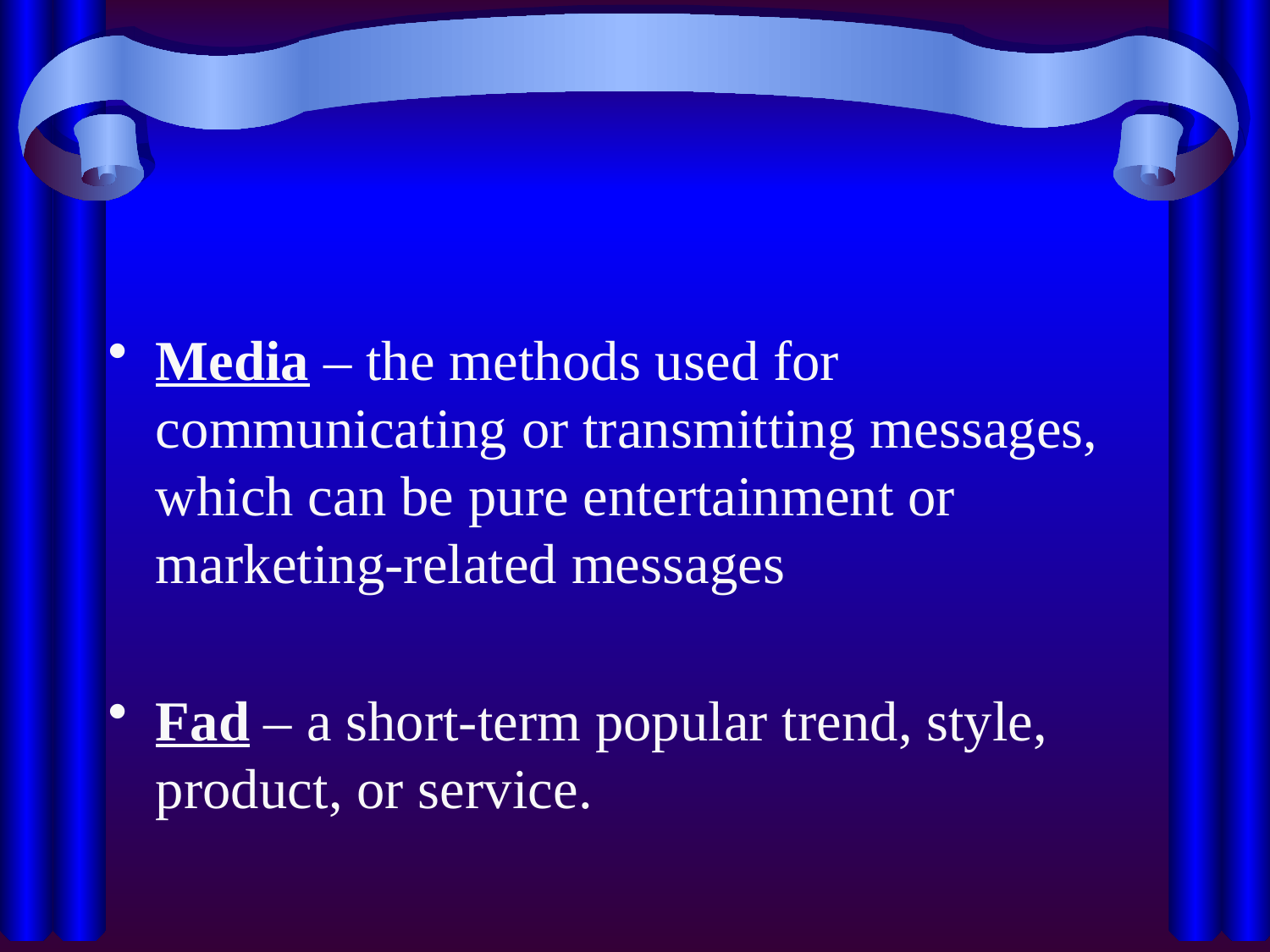

#
Media – the methods used for communicating or transmitting messages, which can be pure entertainment or marketing-related messages

Fad – a short-term popular trend, style, product, or service.